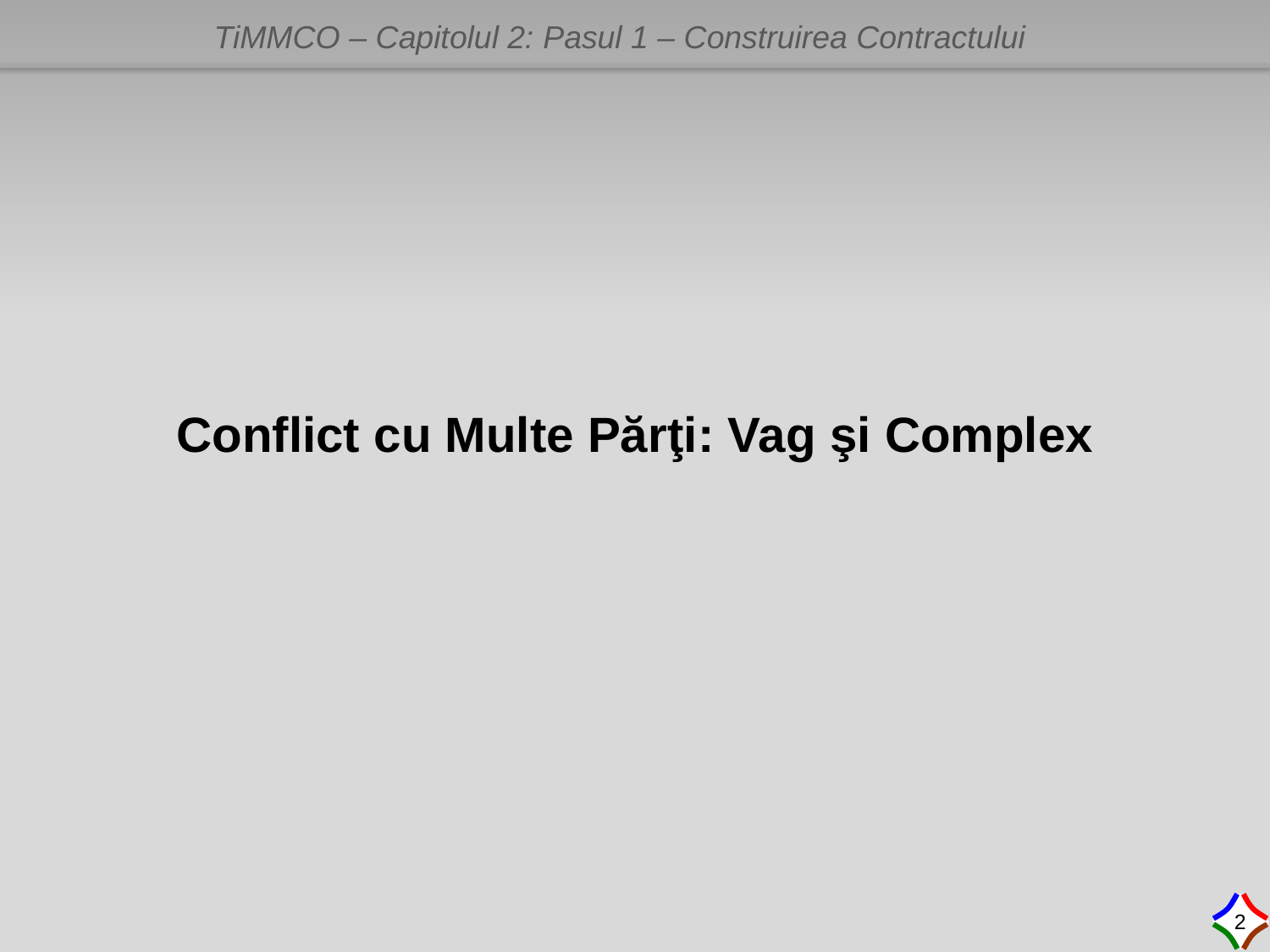

Conflict cu Multe Părţi: Vag şi Complex